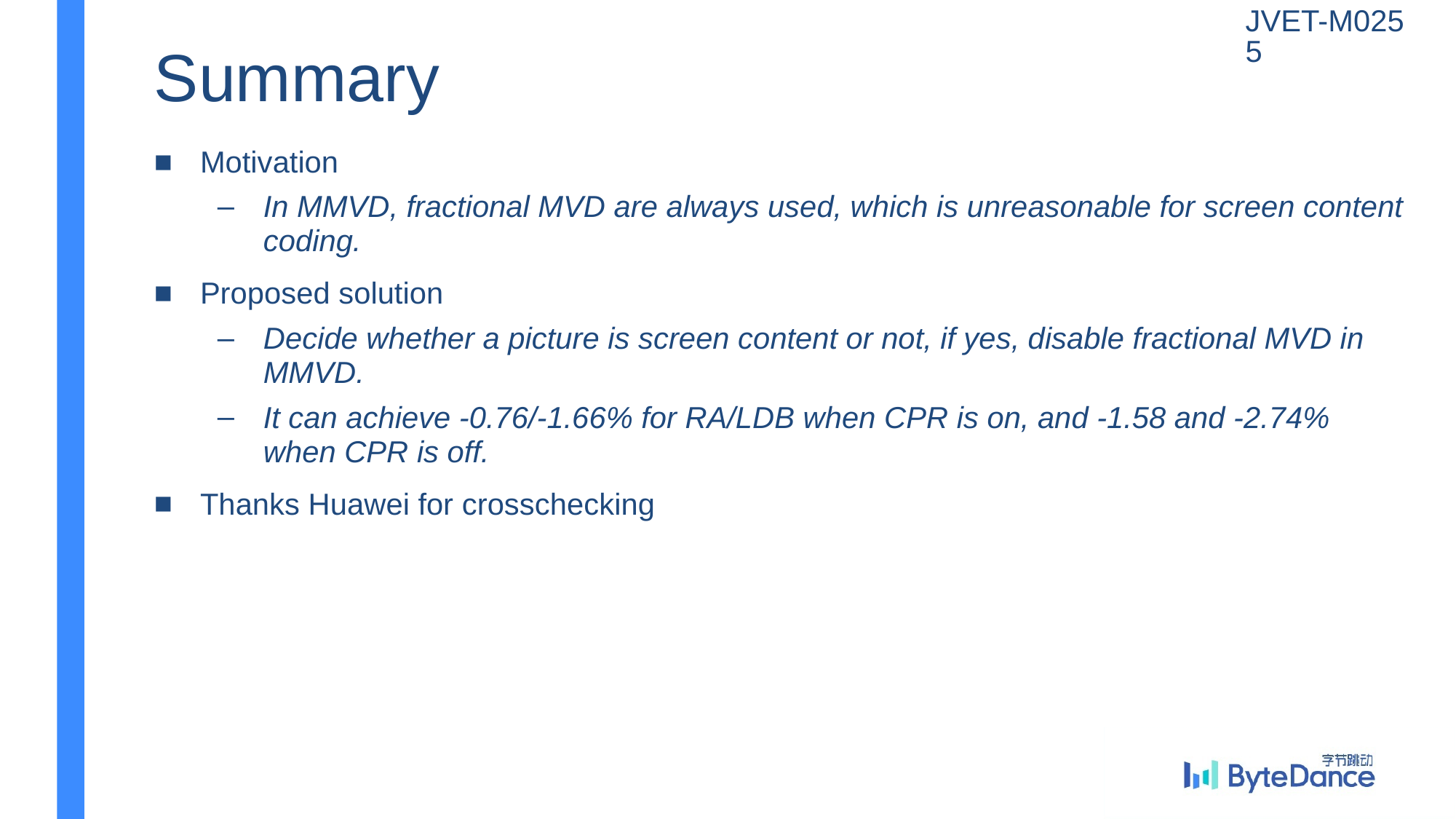

JVET-M0255
# Summary
Motivation
In MMVD, fractional MVD are always used, which is unreasonable for screen content coding.
Proposed solution
Decide whether a picture is screen content or not, if yes, disable fractional MVD in MMVD.
It can achieve -0.76/-1.66% for RA/LDB when CPR is on, and -1.58 and -2.74% when CPR is off.
Thanks Huawei for crosschecking